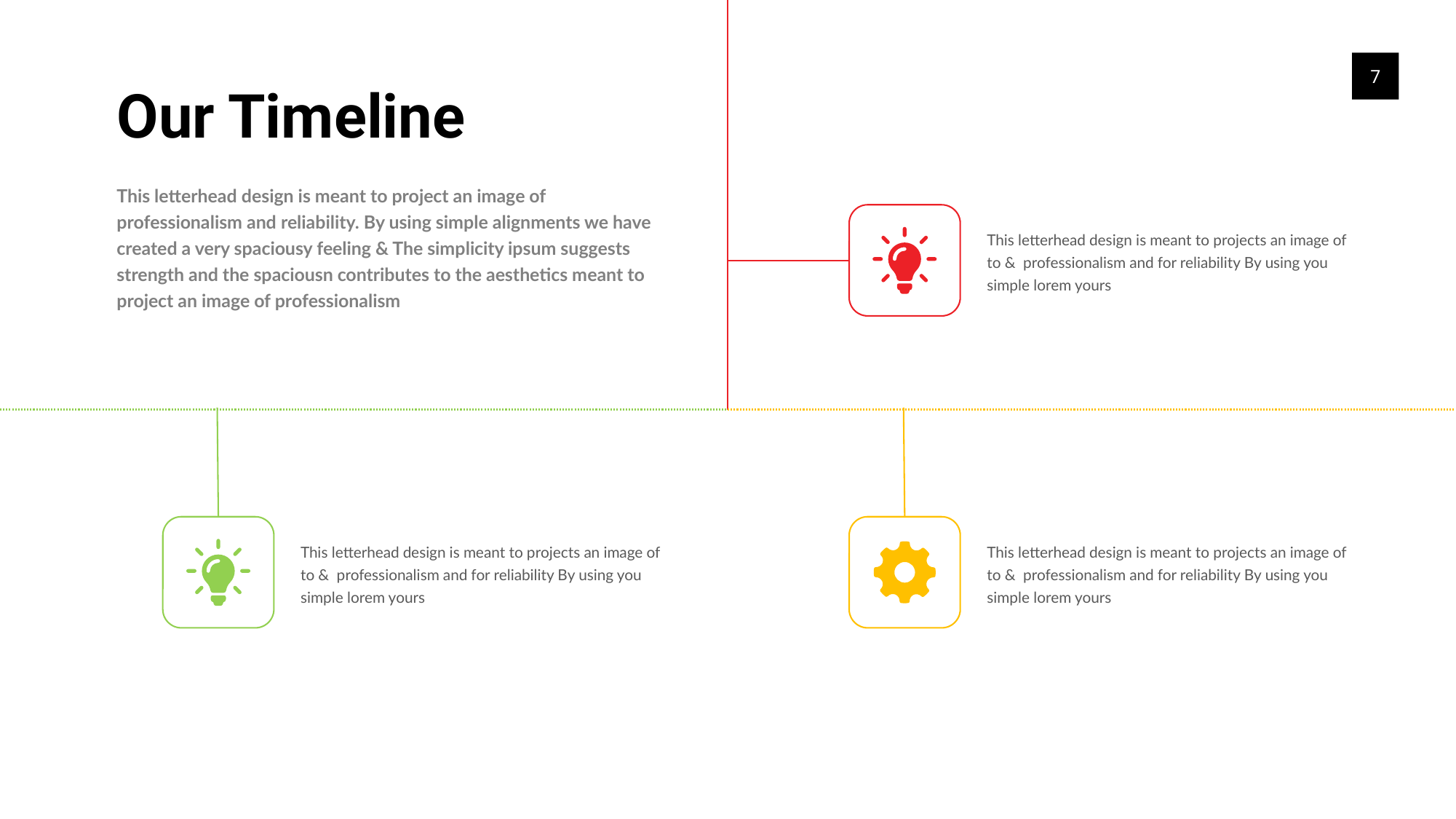

7
Our Timeline
This letterhead design is meant to project an image of professionalism and reliability. By using simple alignments we have created a very spaciousy feeling & The simplicity ipsum suggests strength and the spaciousn contributes to the aesthetics meant to project an image of professionalism

This letterhead design is meant to projects an image of  to &  professionalism and for reliability By using you simple lorem yours

This letterhead design is meant to projects an image of  to &  professionalism and for reliability By using you simple lorem yours
This letterhead design is meant to projects an image of  to &  professionalism and for reliability By using you simple lorem yours